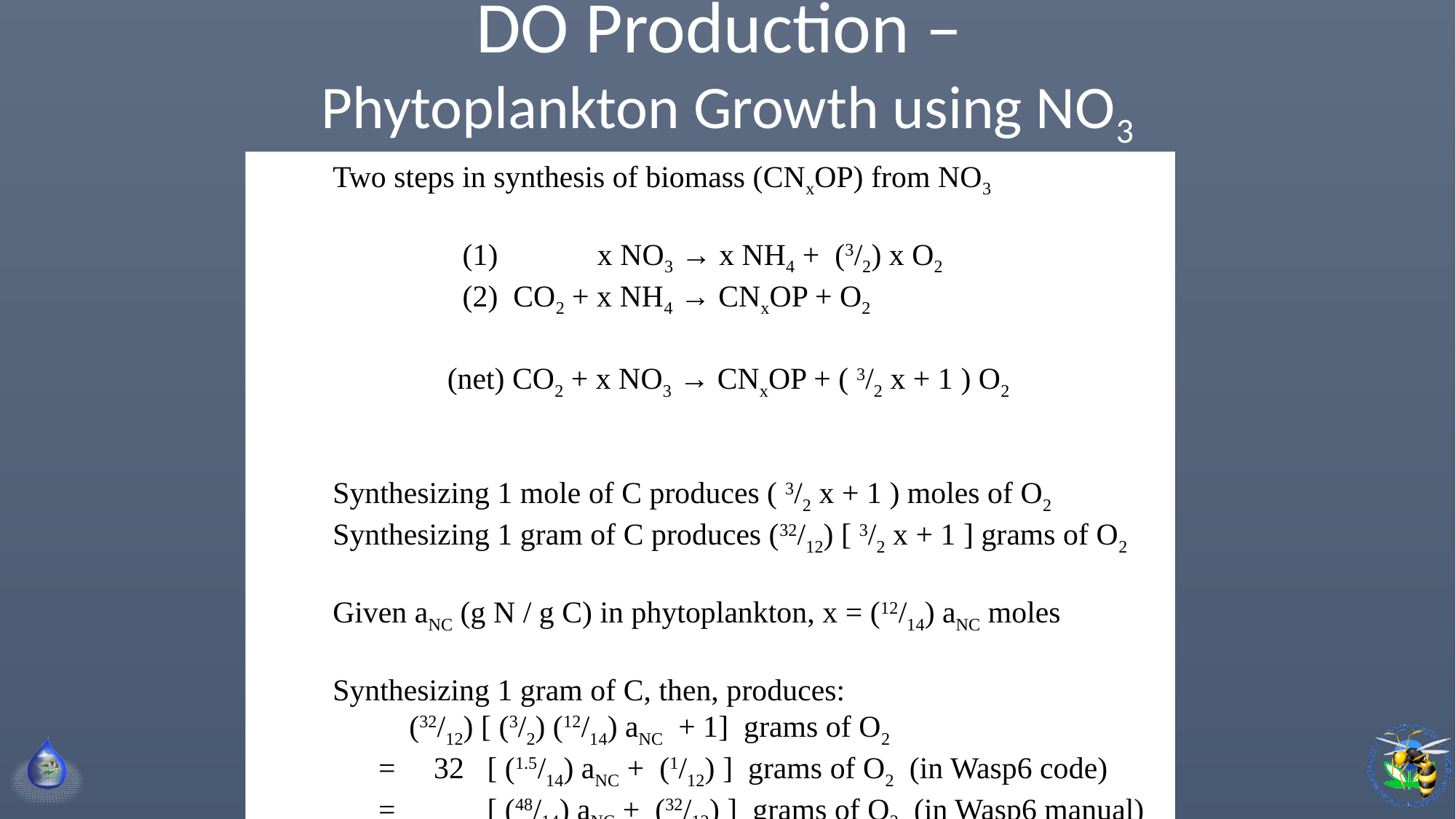

# DO Production – Phytoplankton Growth using NO3
          Two steps in synthesis of biomass (CNxOP) from NO3

                           (1)             x NO3 → x NH4 +  (3/2) x O2
                           (2)  CO2 + x NH4 → CNxOP + O2

                         (net) CO2 + x NO3 → CNxOP + ( 3/2 x + 1 ) O2

          Synthesizing 1 mole of C produces ( 3/2 x + 1 ) moles of O2
          Synthesizing 1 gram of C produces (32/12) [ 3/2 x + 1 ] grams of O2

          Given aNC (g N / g C) in phytoplankton, x = (12/14) aNC moles

          Synthesizing 1 gram of C, then, produces:
                    (32/12) [ (3/2) (12/14) aNC  + 1]  grams of O2
                =     32   [ (1.5/14) aNC +  (1/12) ]  grams of O2  (in Wasp6 code)
                =            [ (48/14) aNC +  (32/12) ]  grams of O2  (in Wasp6 manual)